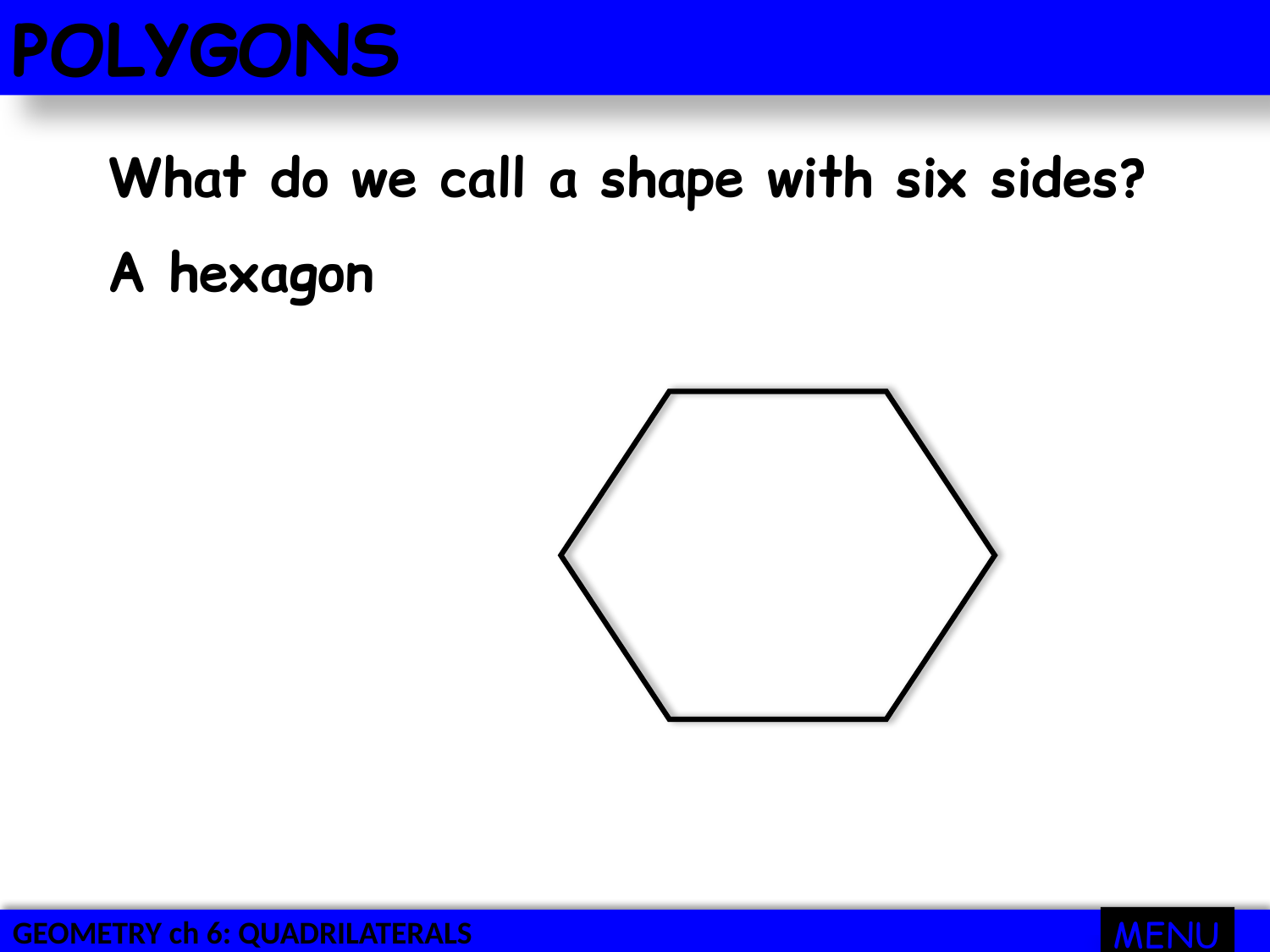

POLYGONS
What do we call a shape with six sides?
A hexagon

MENU
GEOMETRY ch 6: QUADRILATERALS